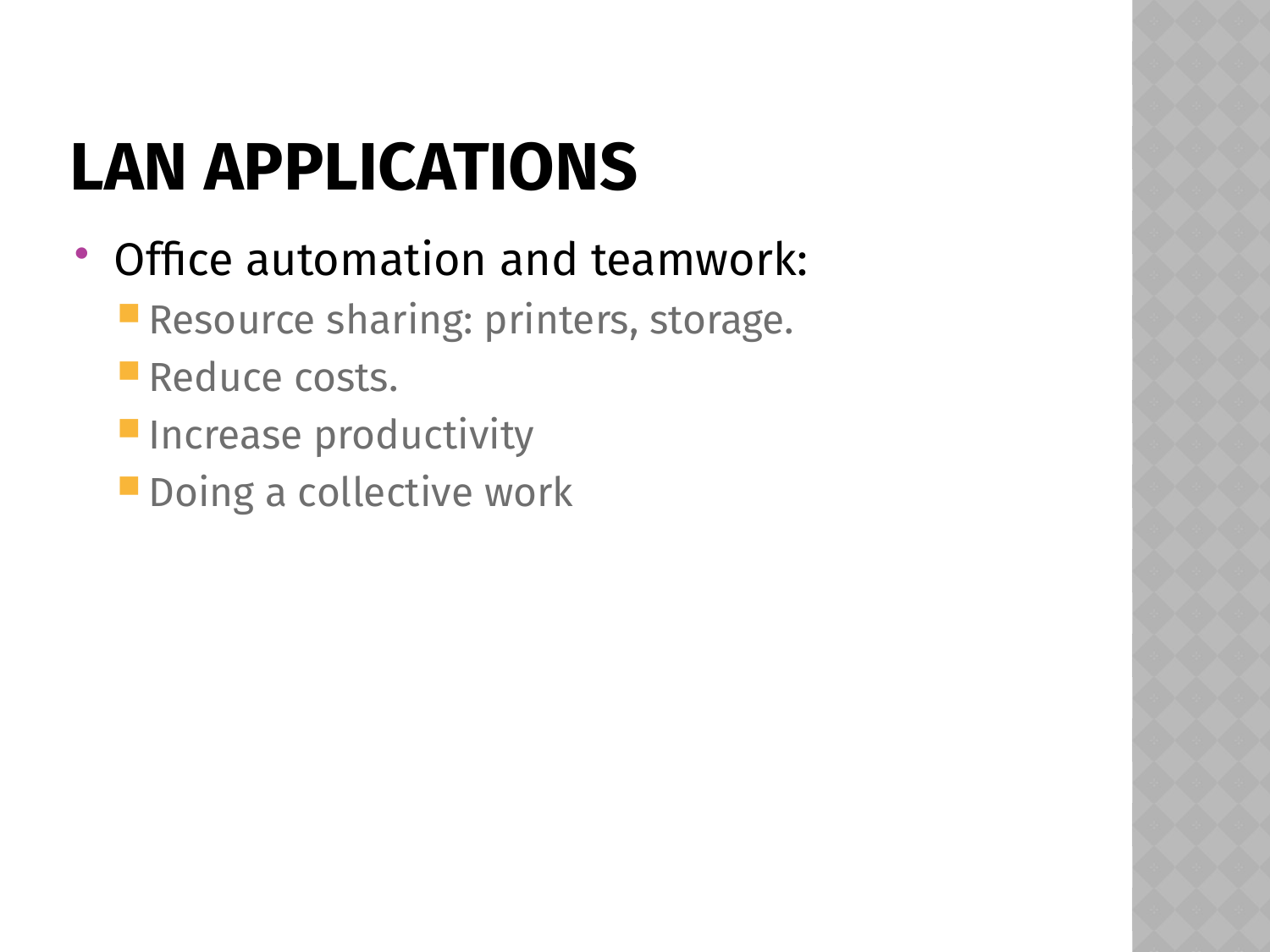

# Lan applications
Office automation and teamwork:
Resource sharing: printers, storage.
Reduce costs.
Increase productivity
Doing a collective work